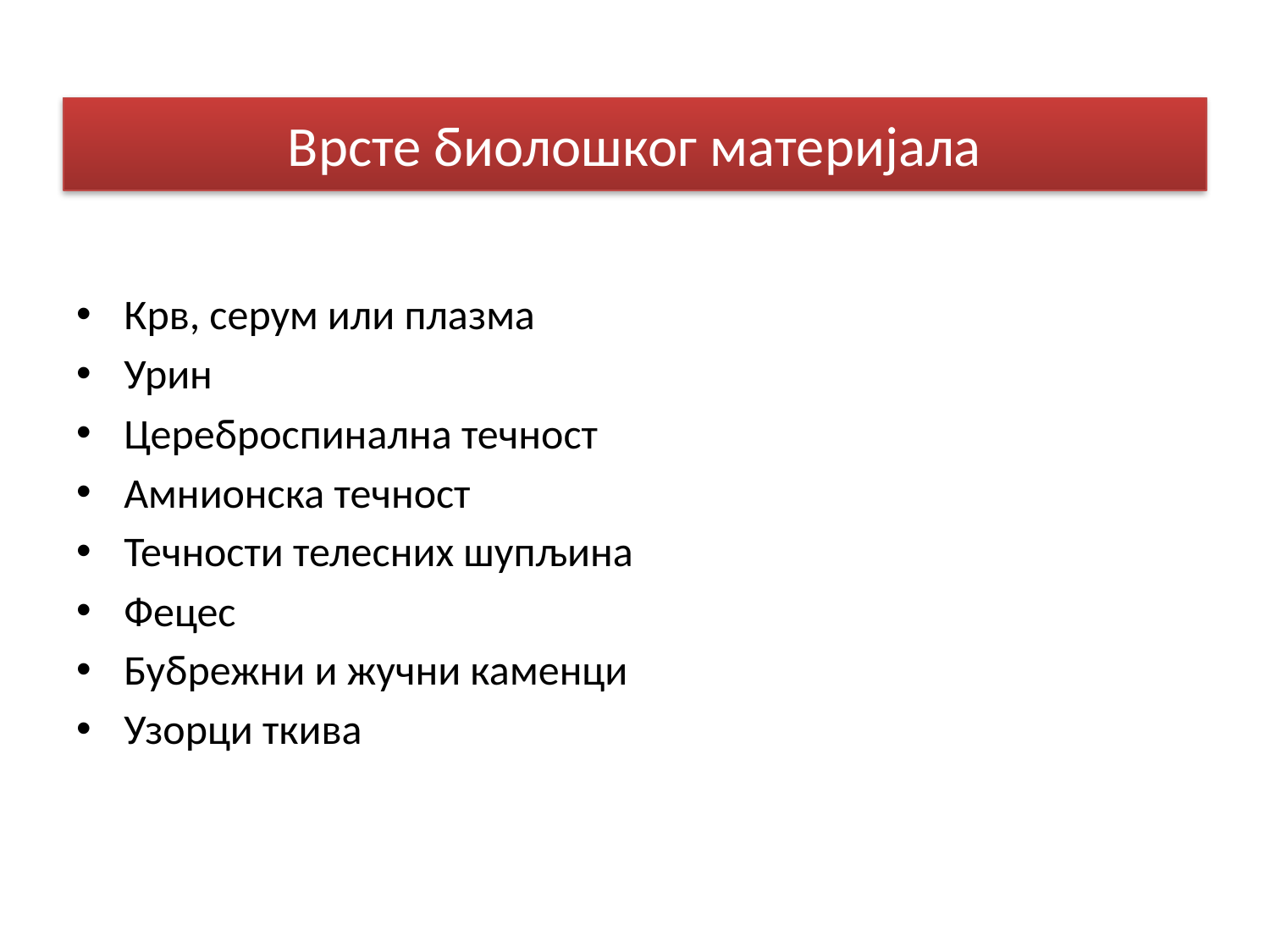

# Врсте биолошког материјала

Крв, серум или плазма
Урин
Цереброспинална течност
Амнионска течност
Течности телесних шупљина
Фецес
Бубрежни и жучни каменци
Узорци ткива